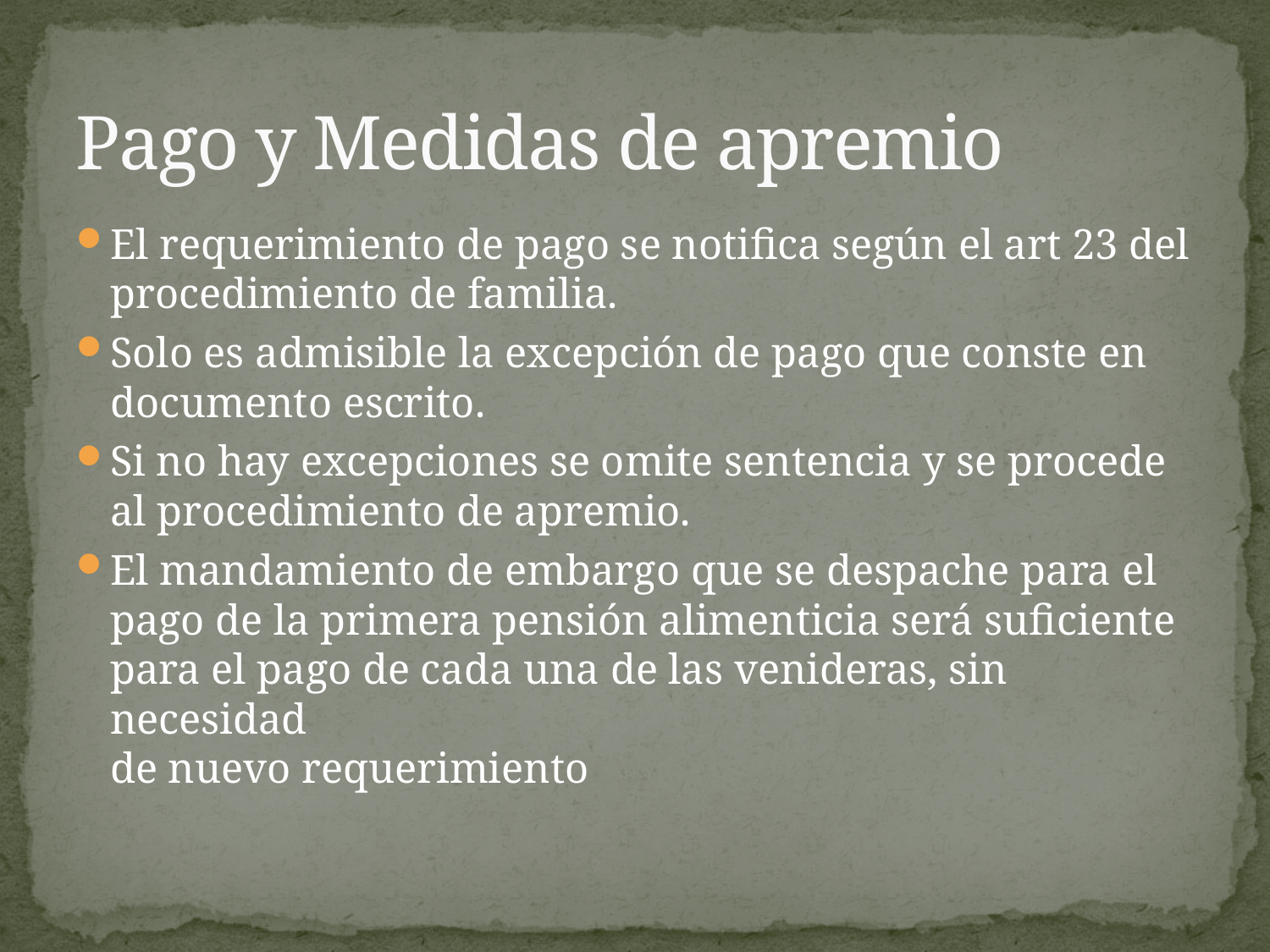

# Pago y Medidas de apremio
El requerimiento de pago se notifica según el art 23 del procedimiento de familia.
Solo es admisible la excepción de pago que conste en documento escrito.
Si no hay excepciones se omite sentencia y se procede al procedimiento de apremio.
El mandamiento de embargo que se despache para el
pago de la primera pensión alimenticia será suficiente
para el pago de cada una de las venideras, sin necesidad
de nuevo requerimiento